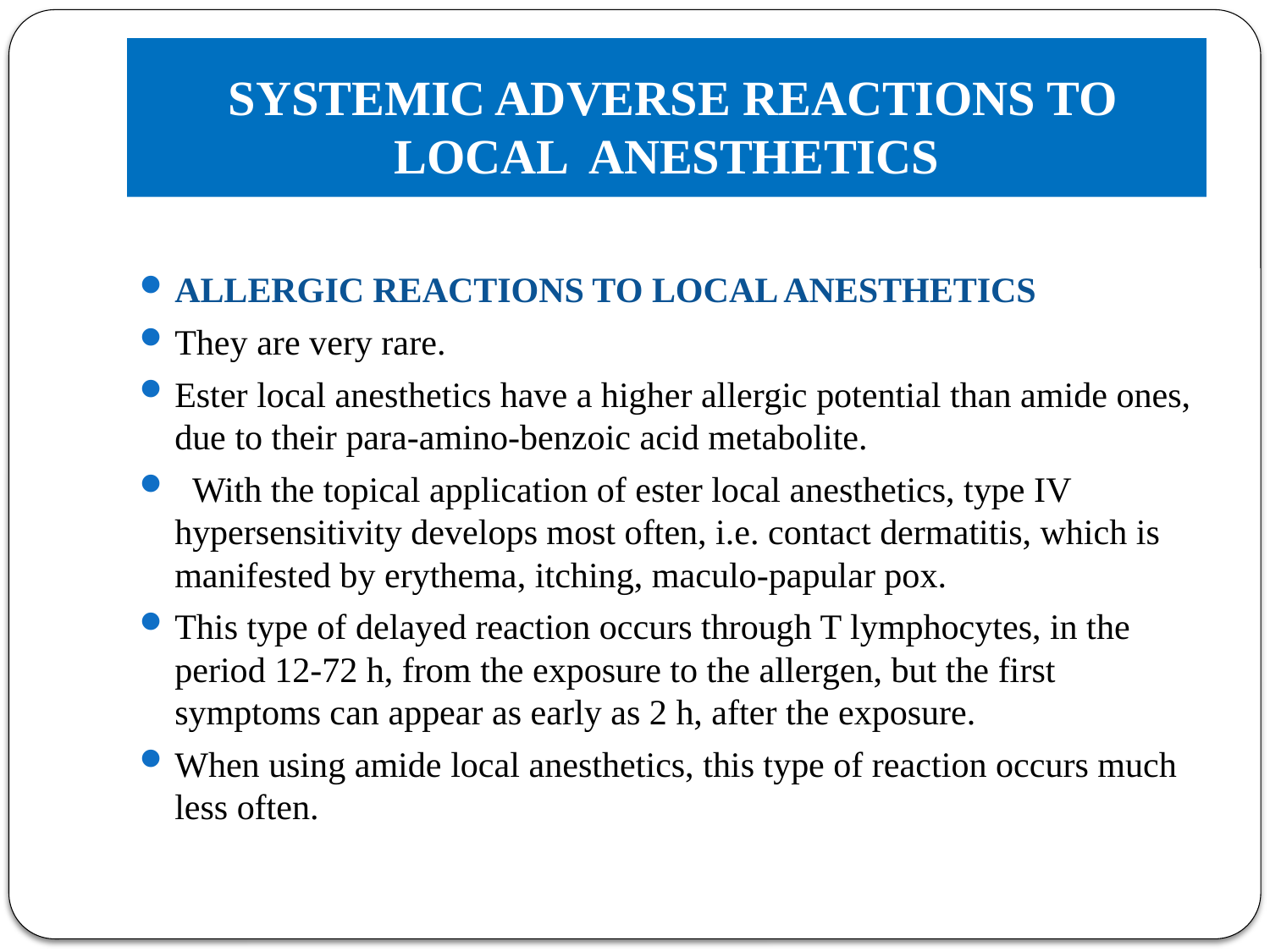

# SYSTEMIC ADVERSE REACTIONS TO LOCAL  ANESTHETICS

ALLERGIC REACTIONS TO LOCAL ANESTHETICS
They are very rare.
Ester local anesthetics have a higher allergic potential than amide ones, due to their para-amino-benzoic acid metabolite.
  With the topical application of ester local anesthetics, type IV hypersensitivity develops most often, i.e. contact dermatitis, which is manifested by erythema, itching, maculo-papular pox.
This type of delayed reaction occurs through T lymphocytes, in the period 12-72 h, from the exposure to the allergen, but the first symptoms can appear as early as 2 h, after the exposure.
When using amide local anesthetics, this type of reaction occurs much less often.